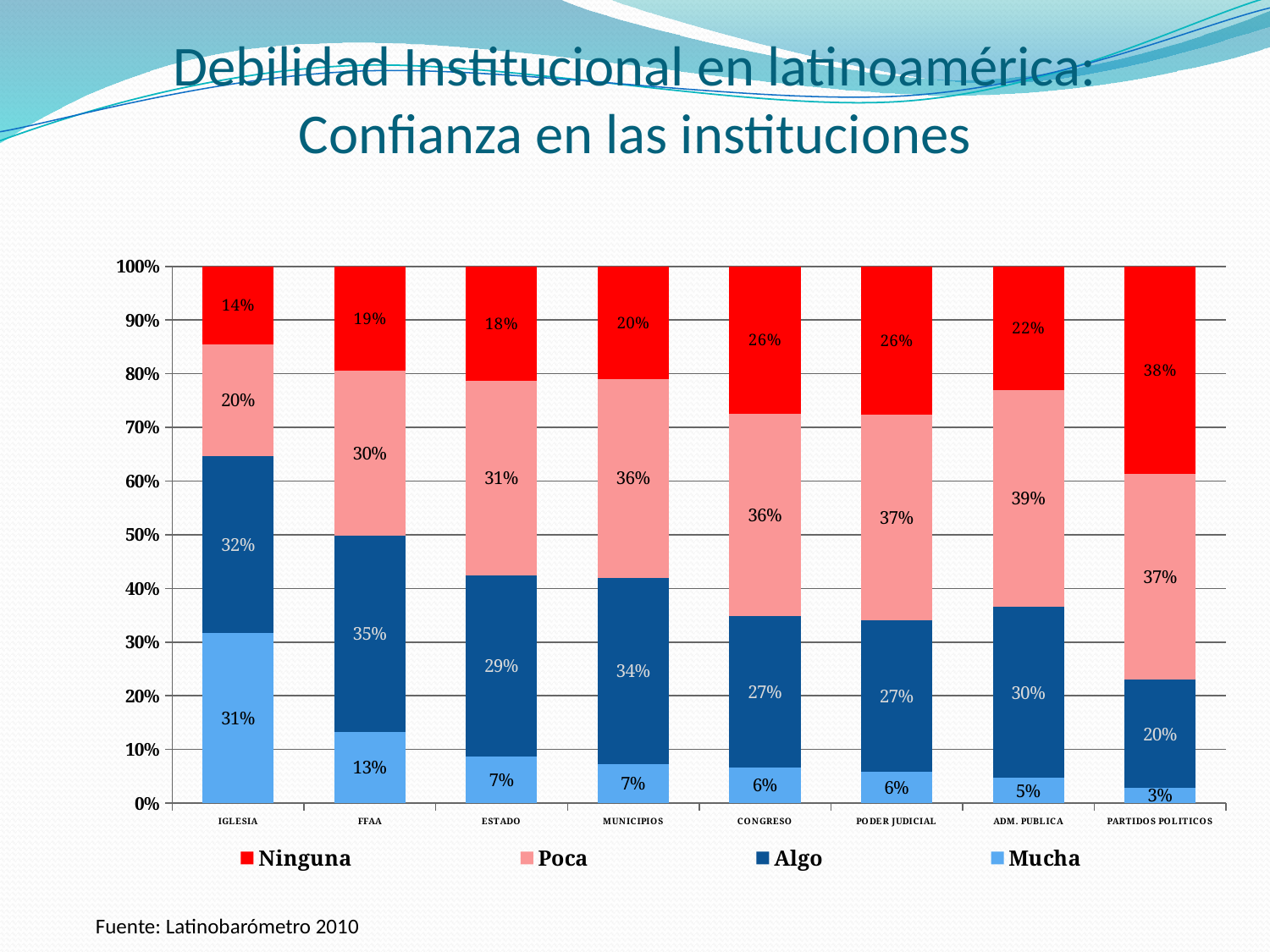

Debilidad Institucional en latinoamérica: Confianza en las instituciones

### Chart

| Category | Mucha | Algo | Poca | Ninguna |
|---|---|---|---|---|
| IGLESIA | 0.30925199453431484 | 0.32035967734826326 | 0.2033323048441839 | 0.1410058623881518 |
| FFAA | 0.12843814956252786 | 0.3512350751679799 | 0.29675641707352446 | 0.18741238458935672 |
| ESTADO | 0.07488870278132852 | 0.2887997531626043 | 0.3098690880239792 | 0.18301229779168737 |
| MUNICIPIOS | 0.07026050160885089 | 0.33759421695244113 | 0.3599858950059522 | 0.20342046105699357 |
| CONGRESO | 0.0637369418609778 | 0.27108035438797634 | 0.36016220743156885 | 0.26367523251201125 |
| PODER JUDICIAL | 0.056155507559395273 | 0.2697139330894345 | 0.3671265482434882 | 0.26495349759774406 |
| ADM. PUBLICA | 0.04513598095825818 | 0.303565918808128 | 0.38643275884868056 | 0.2195971261074633 |
| PARTIDOS POLITICOS | 0.027901441354079452 | 0.1950456208401289 | 0.37245999911843874 | 0.37541323224754375 |
Fuente: Latinobarómetro 2010